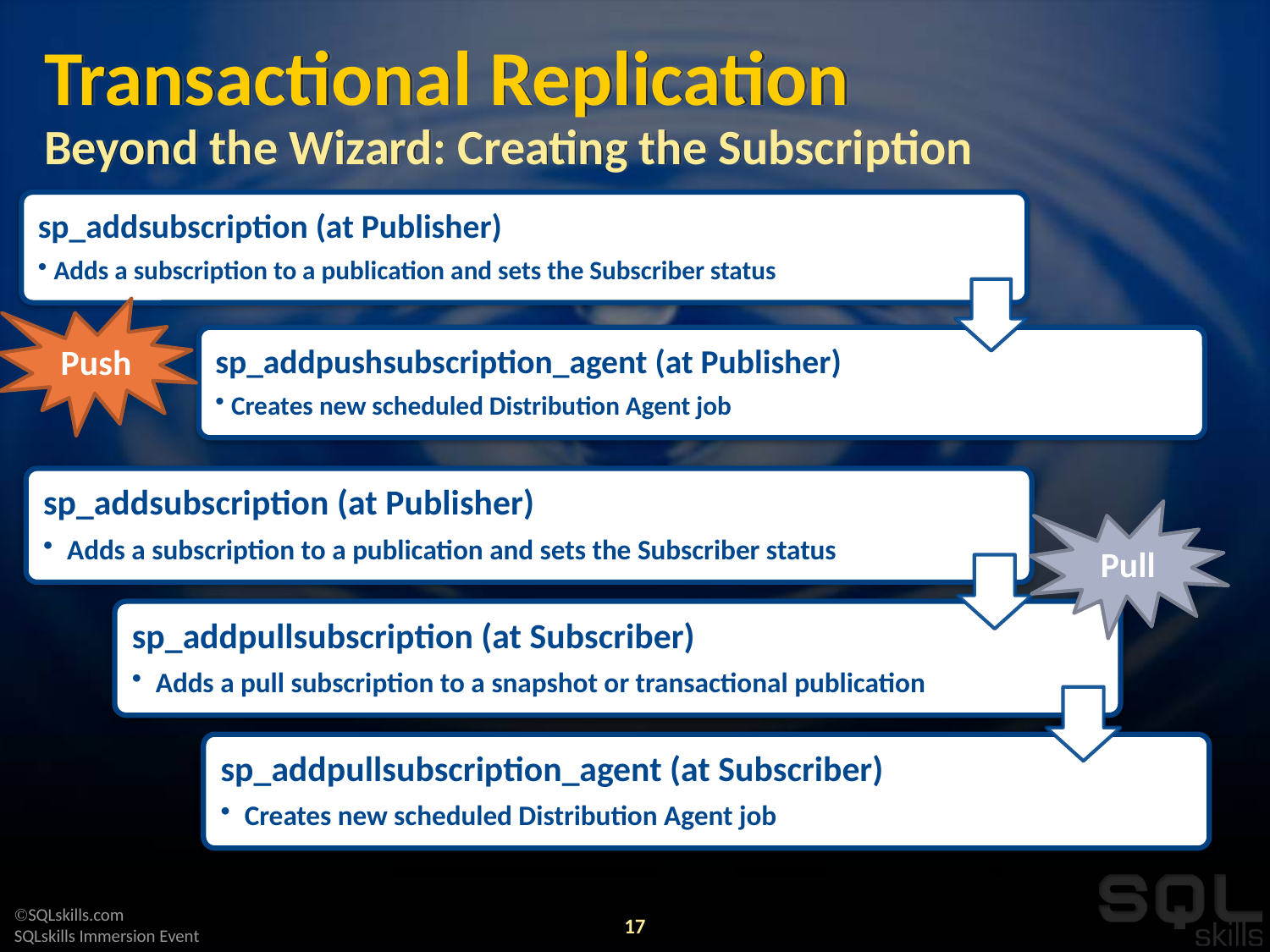

# Transactional Replication Beyond the Wizard: Creating the Subscription
sp_addsubscription (at Publisher)
Adds a subscription to a publication and sets the Subscriber status
sp_addpushsubscription_agent (at Publisher)
Creates new scheduled Distribution Agent job

Push
sp_addsubscription (at Publisher)
Adds a subscription to a publication and sets the Subscriber status
sp_addpullsubscription (at Subscriber)
Adds a pull subscription to a snapshot or transactional publication
sp_addpullsubscription_agent (at Subscriber)
Creates new scheduled Distribution Agent job

Pull
17